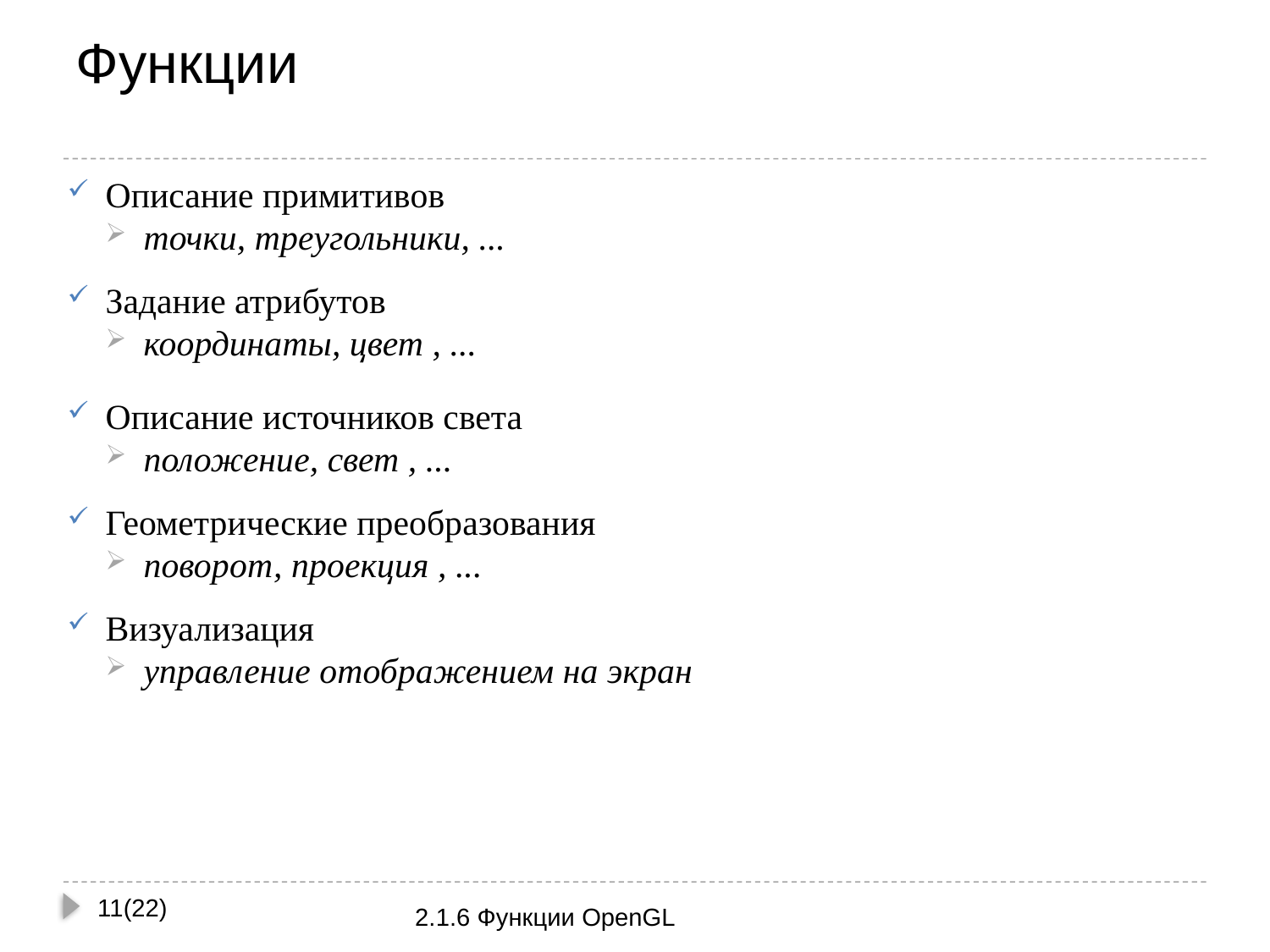

# Функции
Описание примитивов
точки, треугольники, ...
Задание атрибутов
координаты, цвет , ...
Описание источников света
положение, свет , ...
Геометрические преобразования
поворот, проекция , ...
Визуализация
управление отображением на экран
11(22)
2.1.6 Функции OpenGL